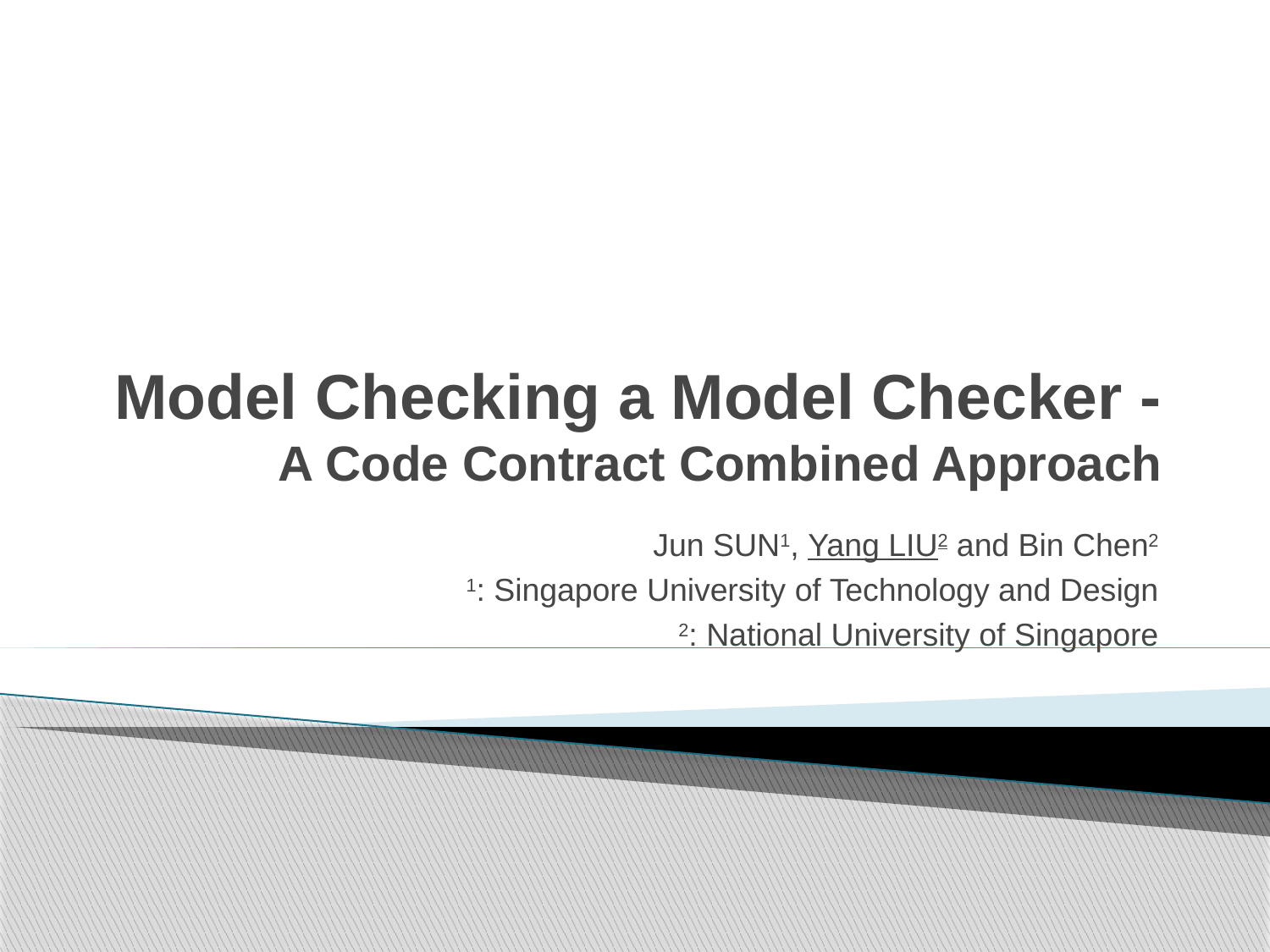

# Model Checking a Model Checker - A Code Contract Combined Approach
Jun SUN1, Yang LIU2 and Bin Chen2
1: Singapore University of Technology and Design
2: National University of Singapore